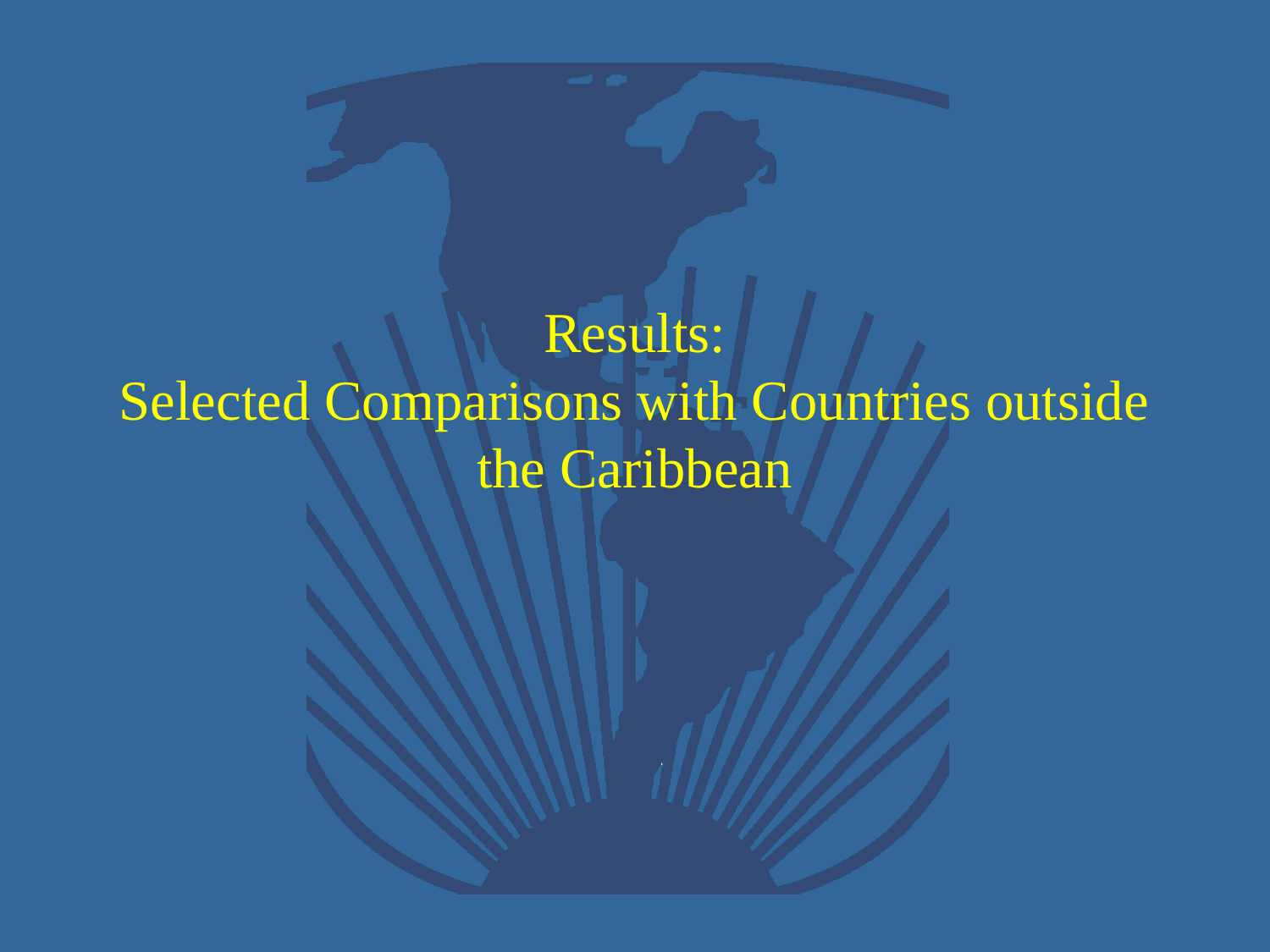

# Results: Selected Comparisons with Countries outside the Caribbean